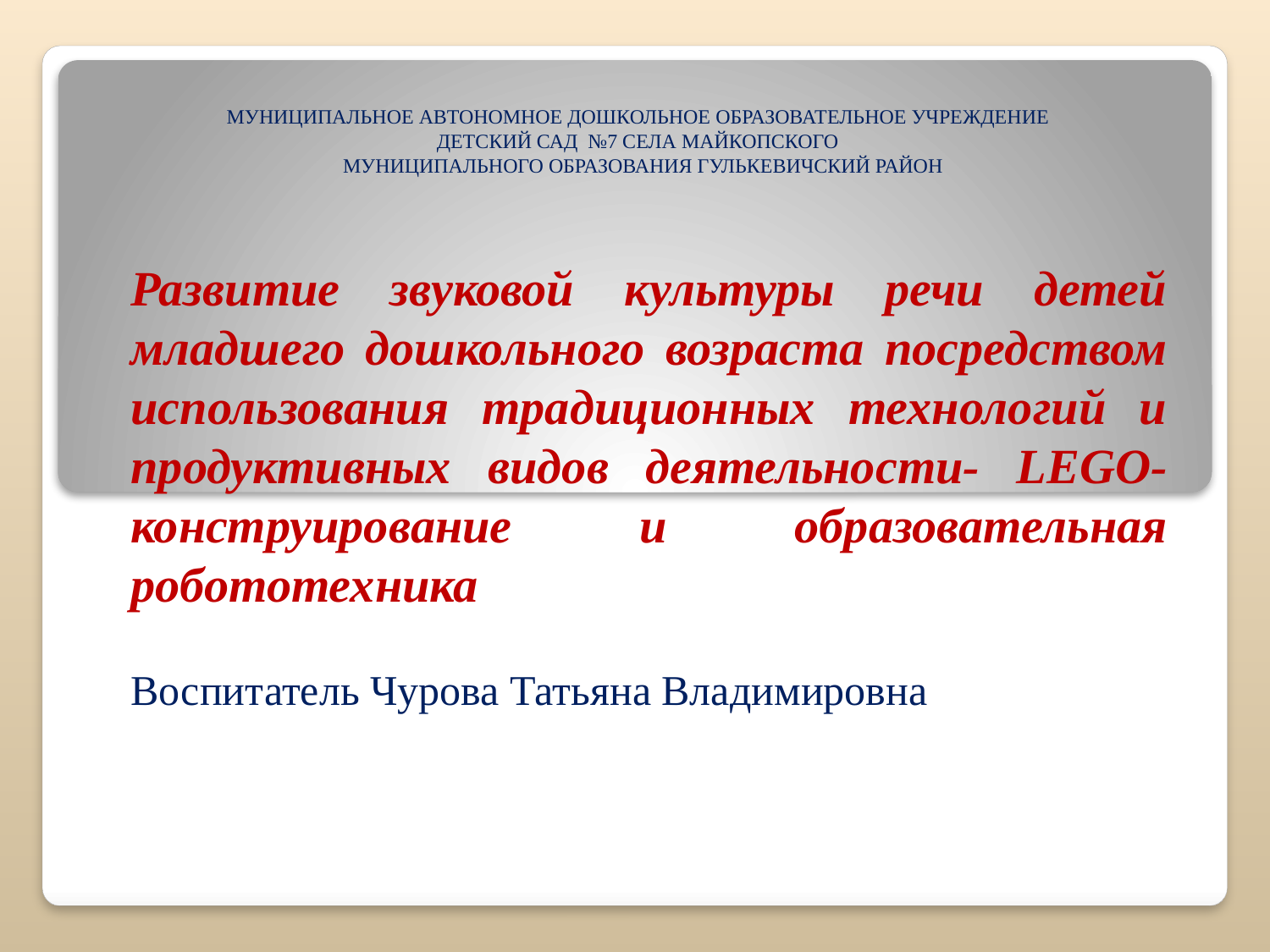

# МУНИЦИПАЛЬНОЕ АВТОНОМНОЕ ДОШКОЛЬНОЕ ОБРАЗОВАТЕЛЬНОЕ УЧРЕЖДЕНИЕ ДЕТСКИЙ САД  №7 СЕЛА МАЙКОПСКОГО МУНИЦИПАЛЬНОГО ОБРАЗОВАНИЯ ГУЛЬКЕВИЧСКИЙ РАЙОН

Развитие звуковой культуры речи детей младшего дошкольного возраста посредством использования традиционных технологий и продуктивных видов деятельности- LEGO-конструирование и образовательная робототехника

Воспитатель Чурова Татьяна Владимировна